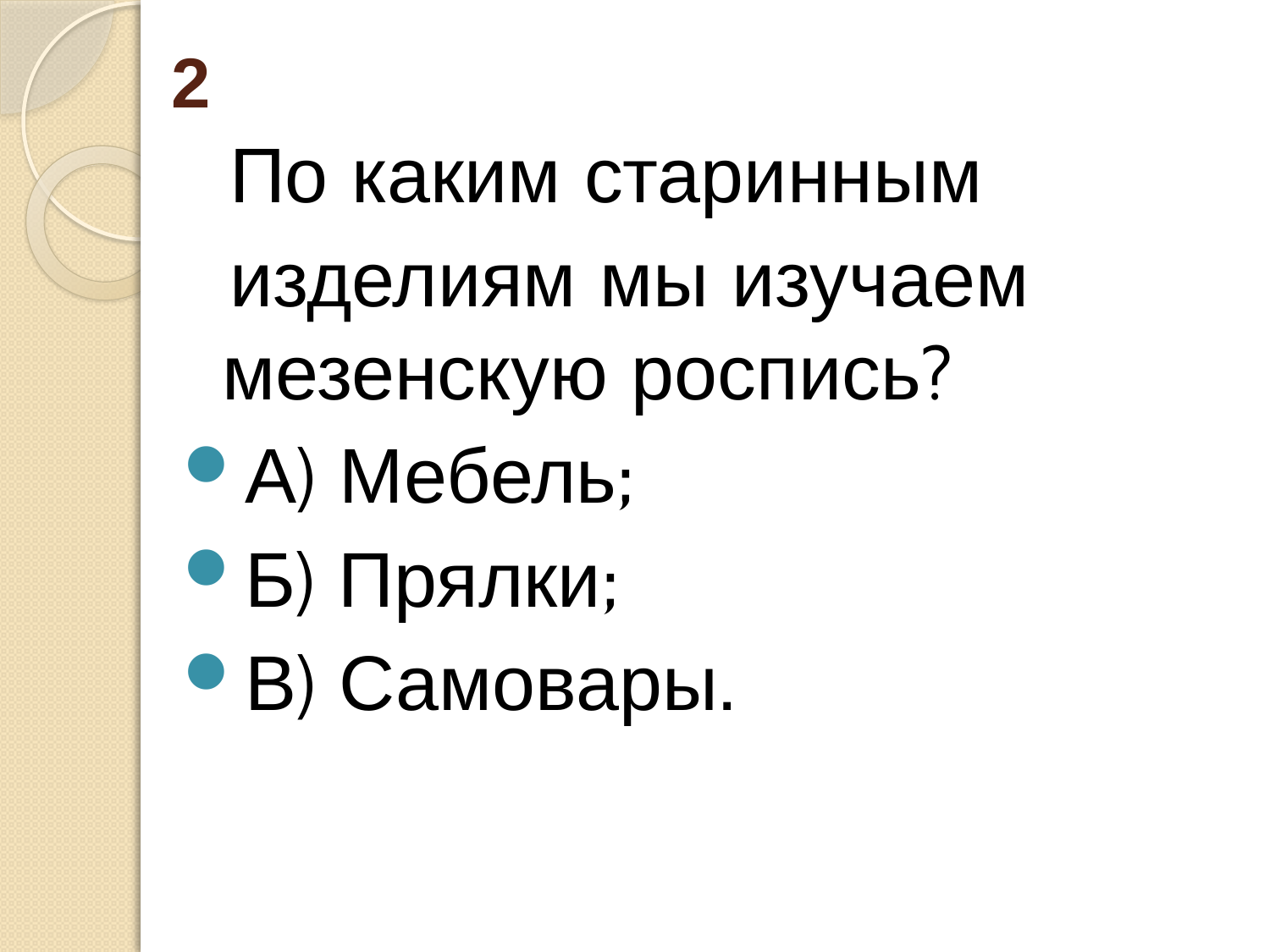

# 2
  По каким старинным
  изделиям мы изучаем мезенскую роспись?
А) Мебель;
Б) Прялки;
В) Самовары.